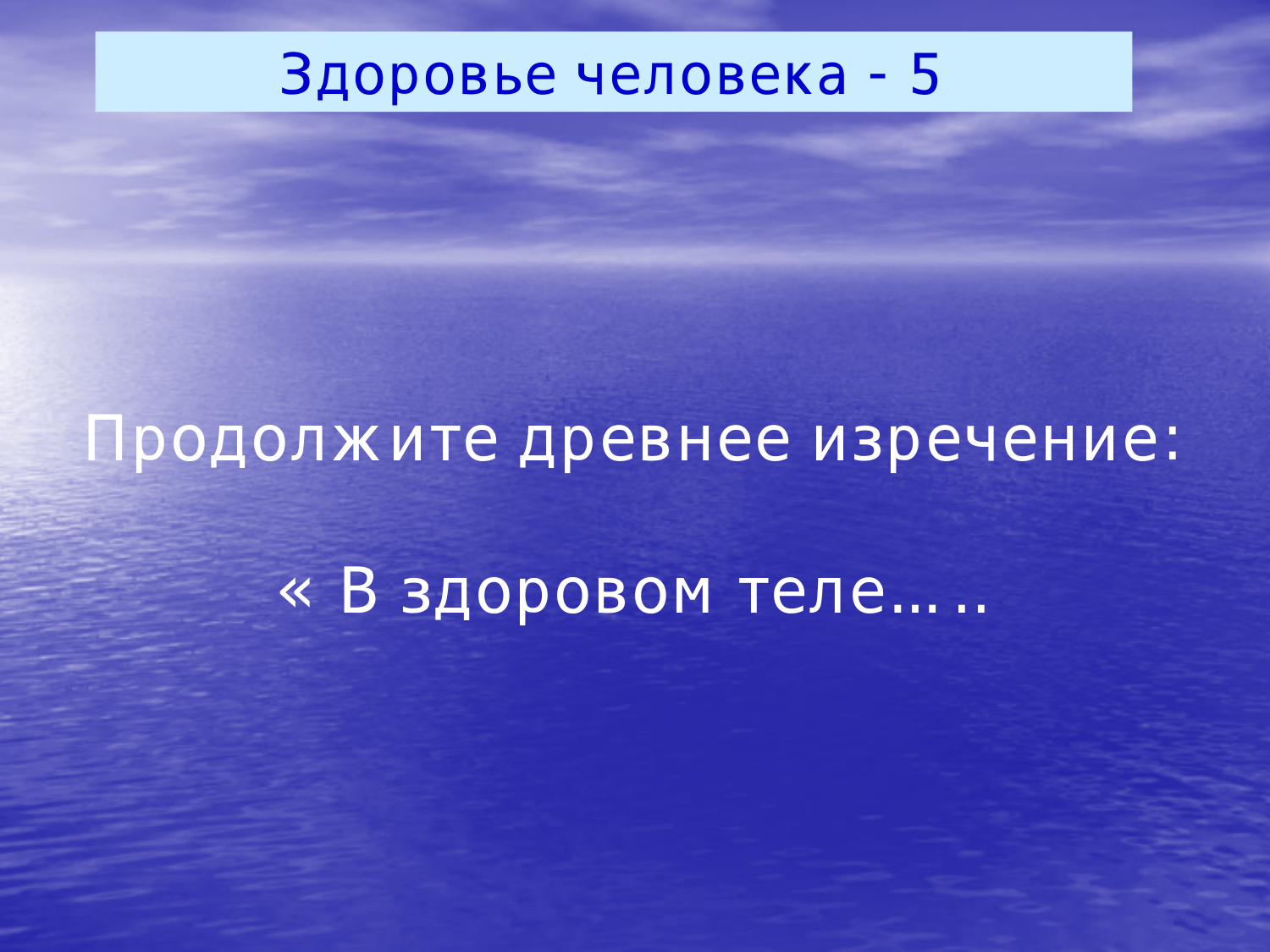

Здоровье человека - 5
Продолжите древнее изречение:

« В здоровом теле…..